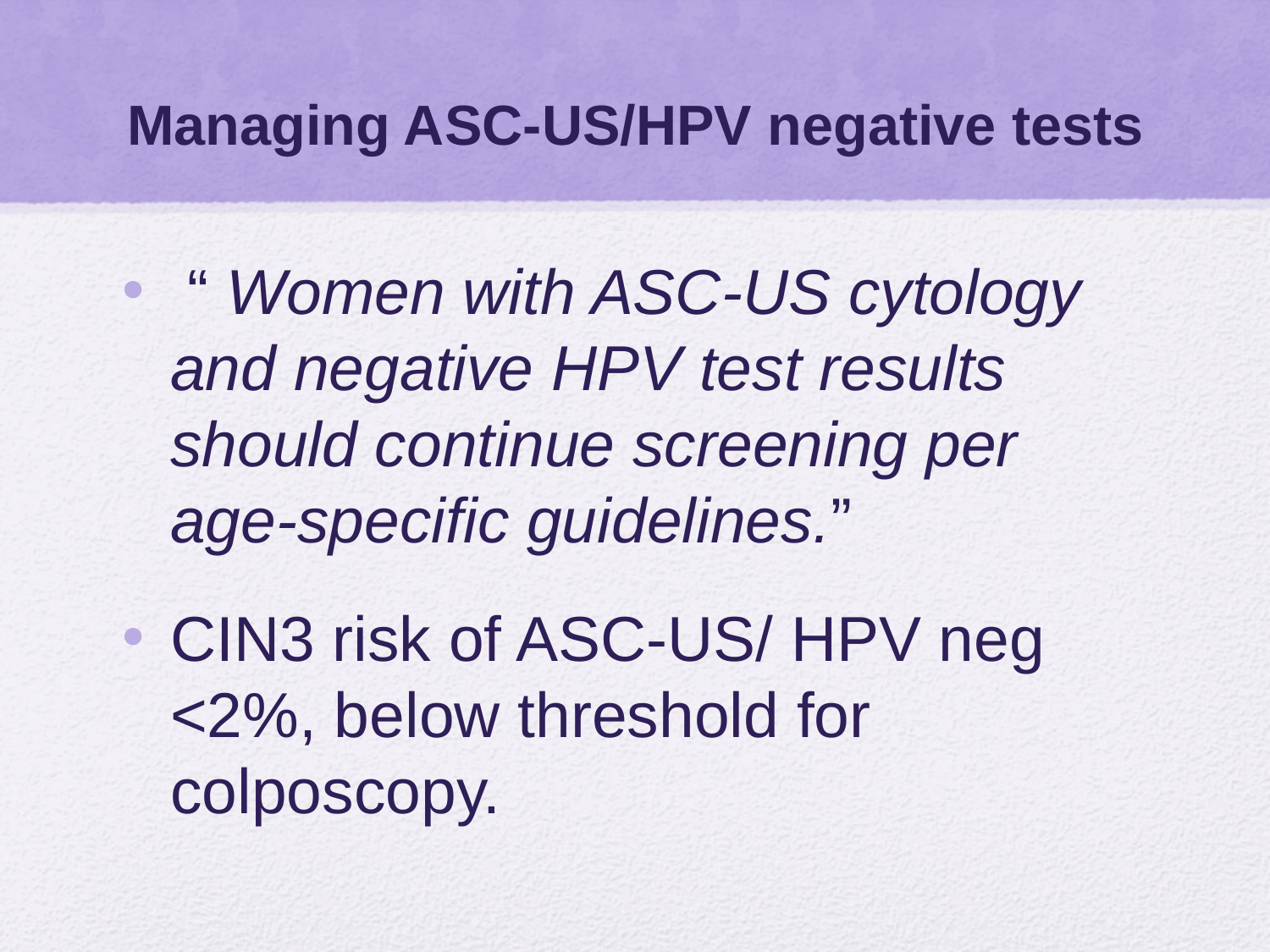

# Managing ASC-US/HPV negative tests
 “ Women with ASC-US cytology and negative HPV test results should continue screening per age-specific guidelines.”
CIN3 risk of ASC-US/ HPV neg <2%, below threshold for colposcopy.